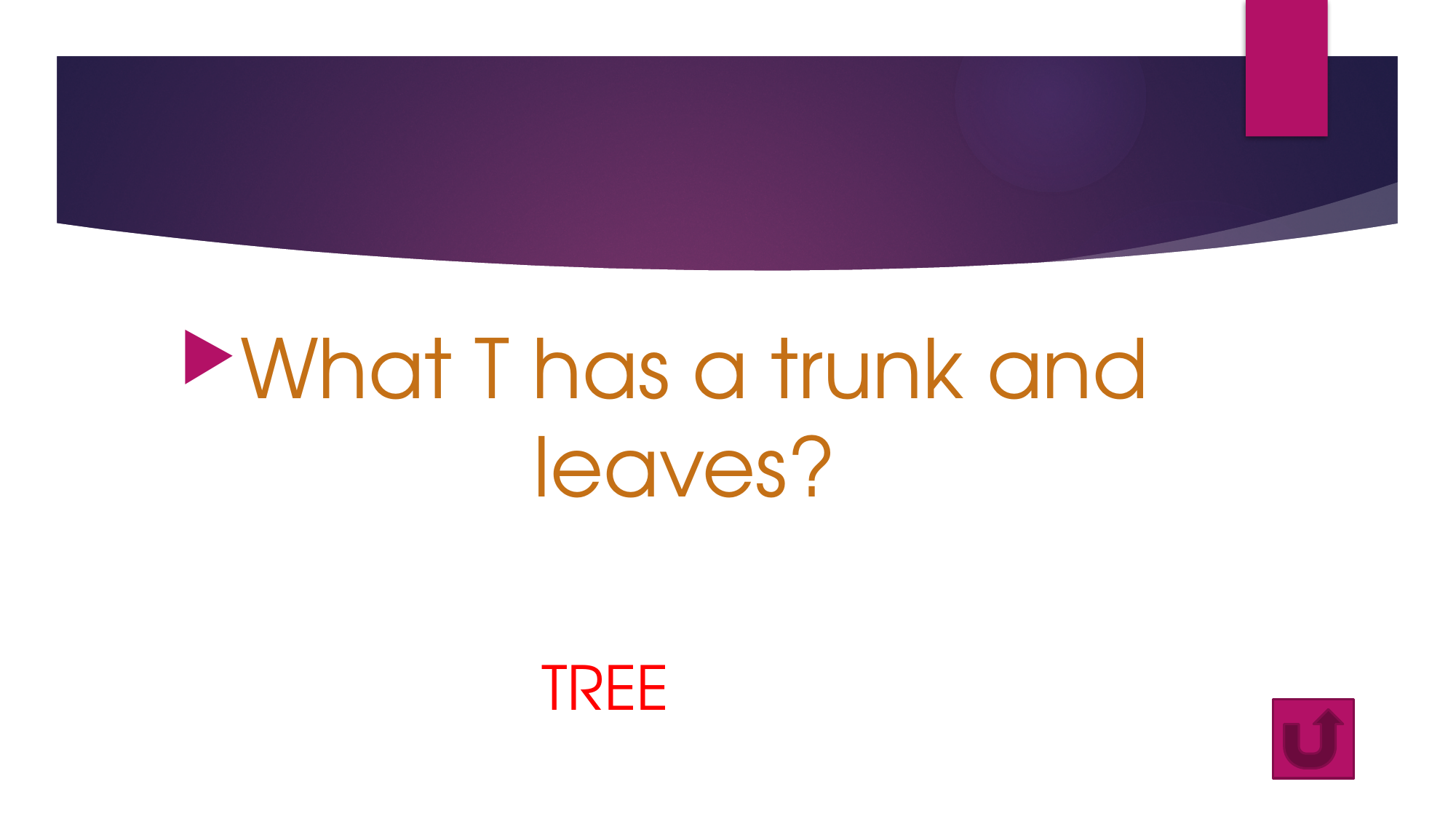

#
What T has a trunk and leaves?

TREE